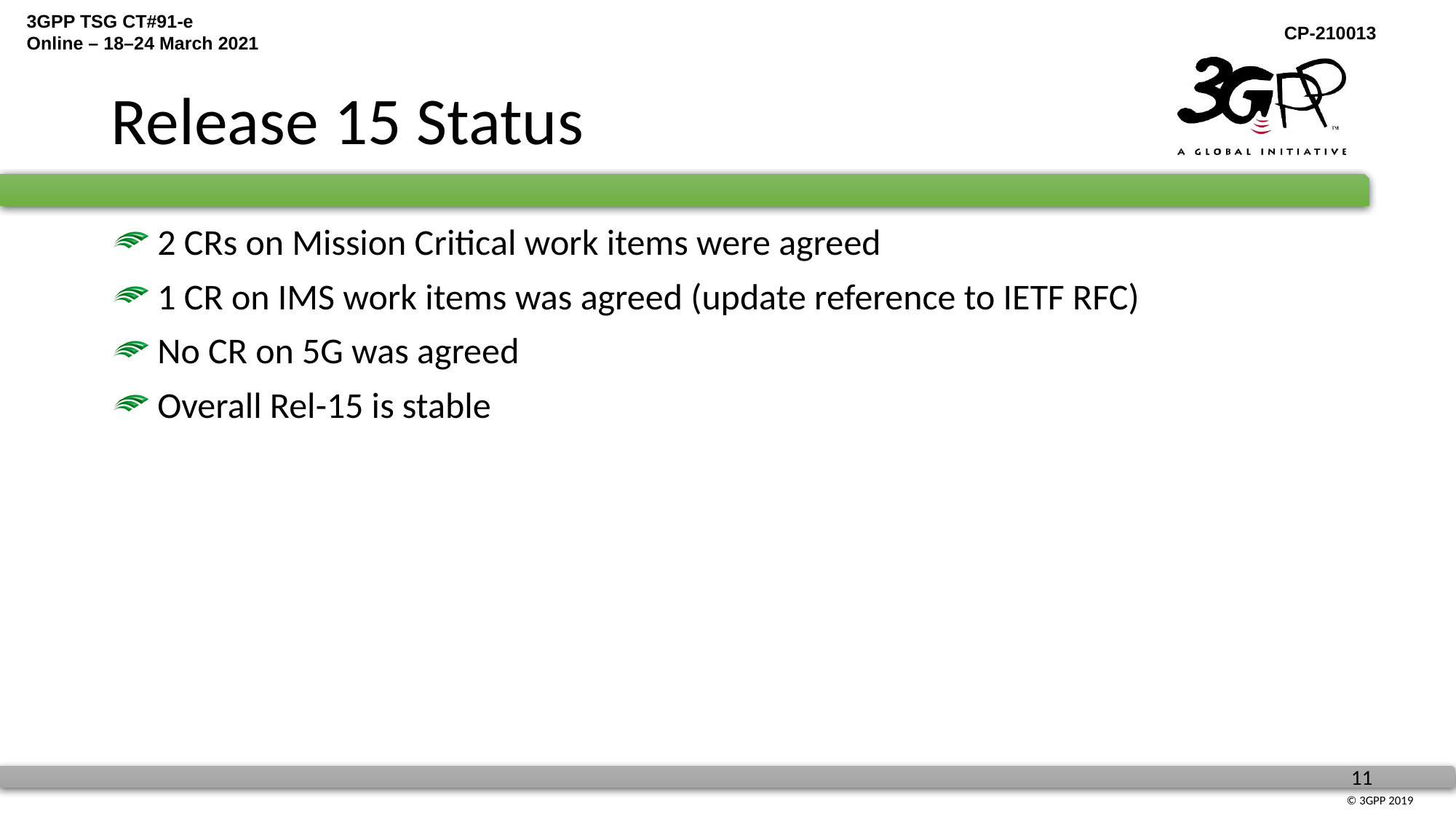

# Release 15 Status
 2 CRs on Mission Critical work items were agreed
 1 CR on IMS work items was agreed (update reference to IETF RFC)
 No CR on 5G was agreed
 Overall Rel-15 is stable